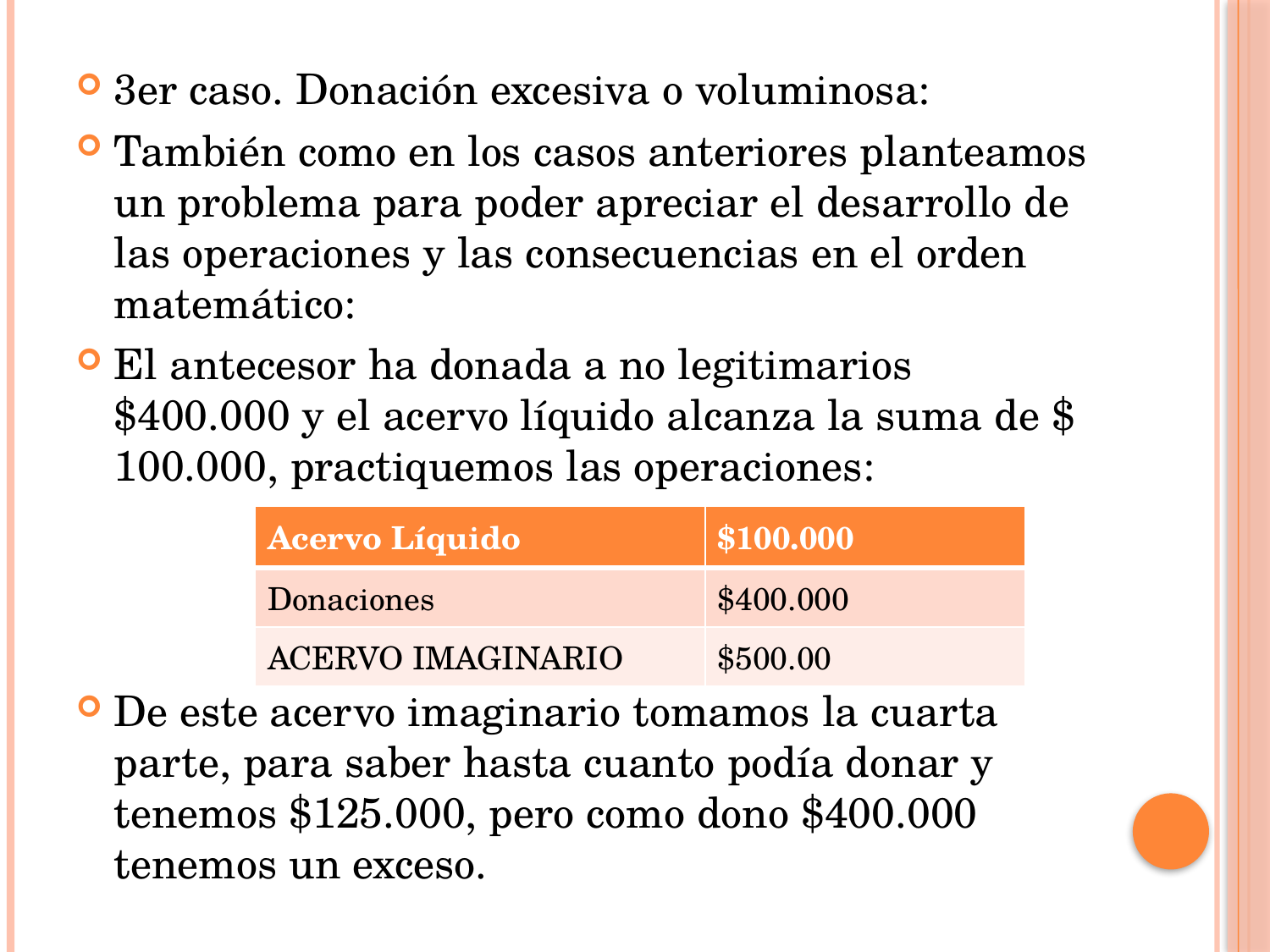

3er caso. Donación excesiva o voluminosa:
También como en los casos anteriores planteamos un problema para poder apreciar el desarrollo de las operaciones y las consecuencias en el orden matemático:
El antecesor ha donada a no legitimarios $400.000 y el acervo líquido alcanza la suma de $ 100.000, practiquemos las operaciones:

De este acervo imaginario tomamos la cuarta parte, para saber hasta cuanto podía donar y tenemos $125.000, pero como dono $400.000 tenemos un exceso.
| Acervo Líquido | $100.000 |
| --- | --- |
| Donaciones | $400.000 |
| ACERVO IMAGINARIO | $500.00 |